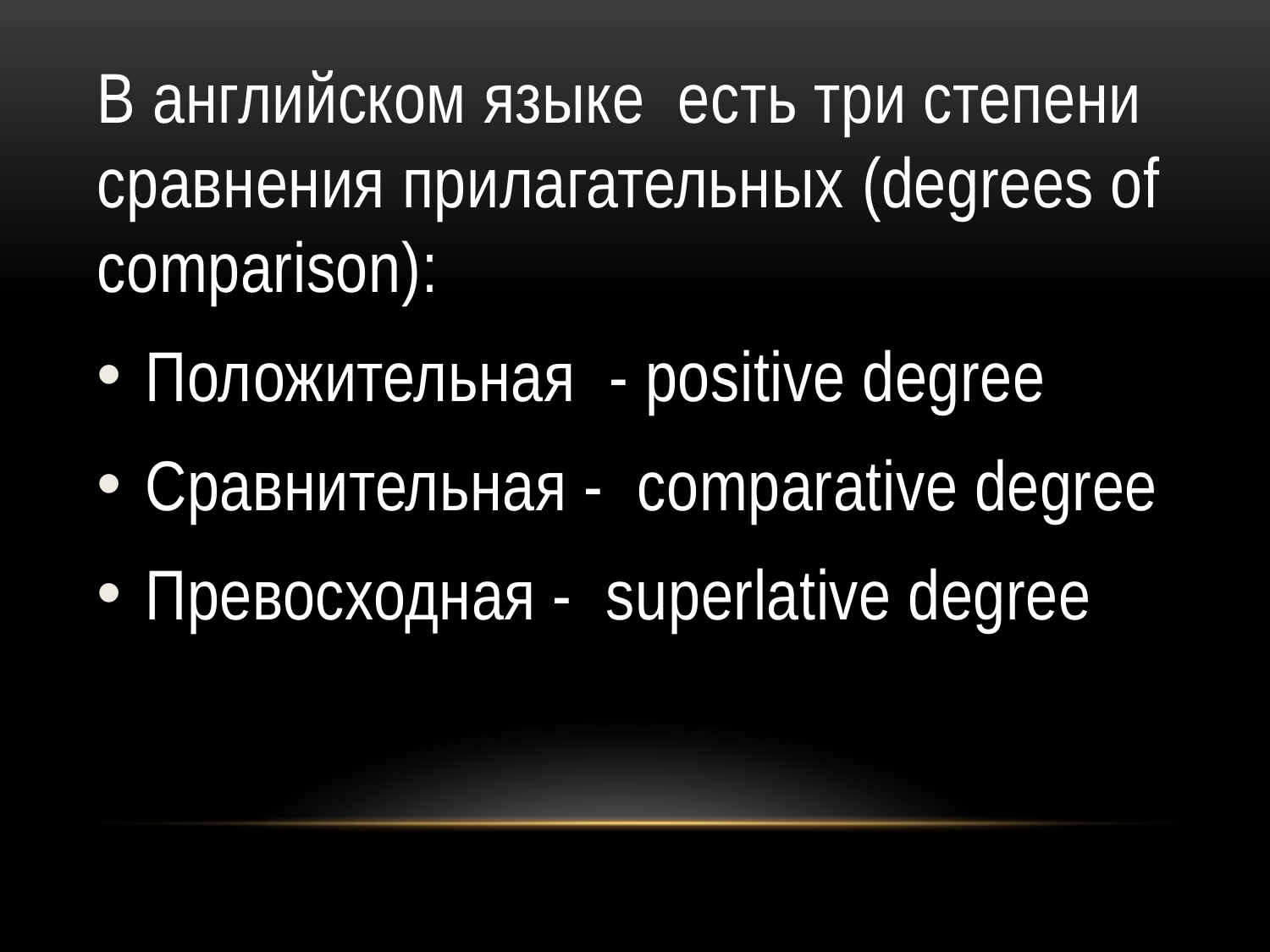

#
В английском языке  есть три степени сравнения прилагательных (degrees of comparison):
Положительная  - positive degree
Сравнительная -  comparative degree
Превосходная -  superlative degree